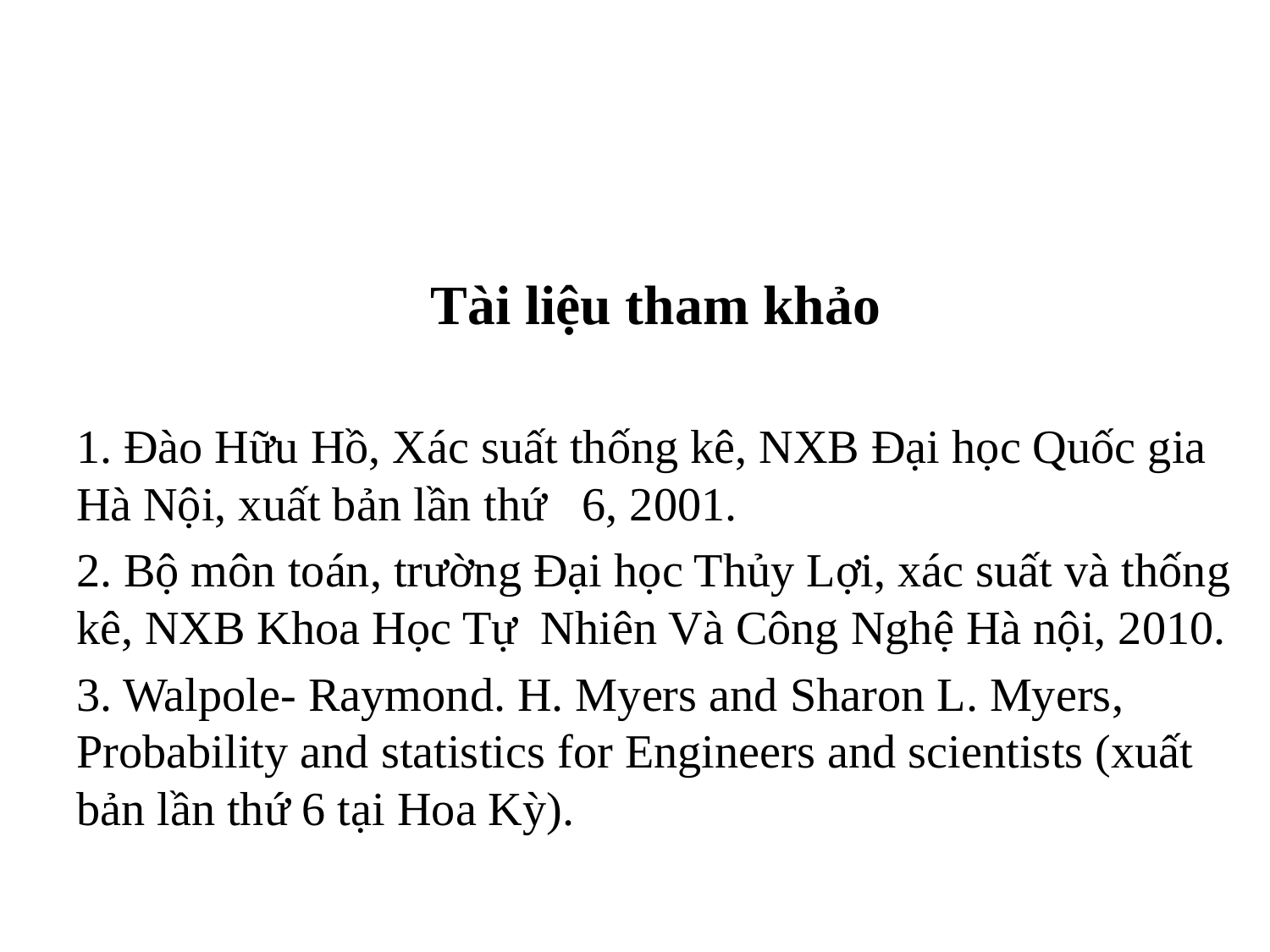

Tài liệu tham khảo

1. Đào Hữu Hồ, Xác suất thống kê, NXB Đại học Quốc gia Hà Nội, xuất bản lần thứ   6, 2001.
2. Bộ môn toán, trường Đại học Thủy Lợi, xác suất và thống kê, NXB Khoa Học Tự  Nhiên Và Công Nghệ Hà nội, 2010.
3. Walpole- Raymond. H. Myers and Sharon L. Myers, Probability and statistics for Engineers and scientists (xuất bản lần thứ 6 tại Hoa Kỳ).